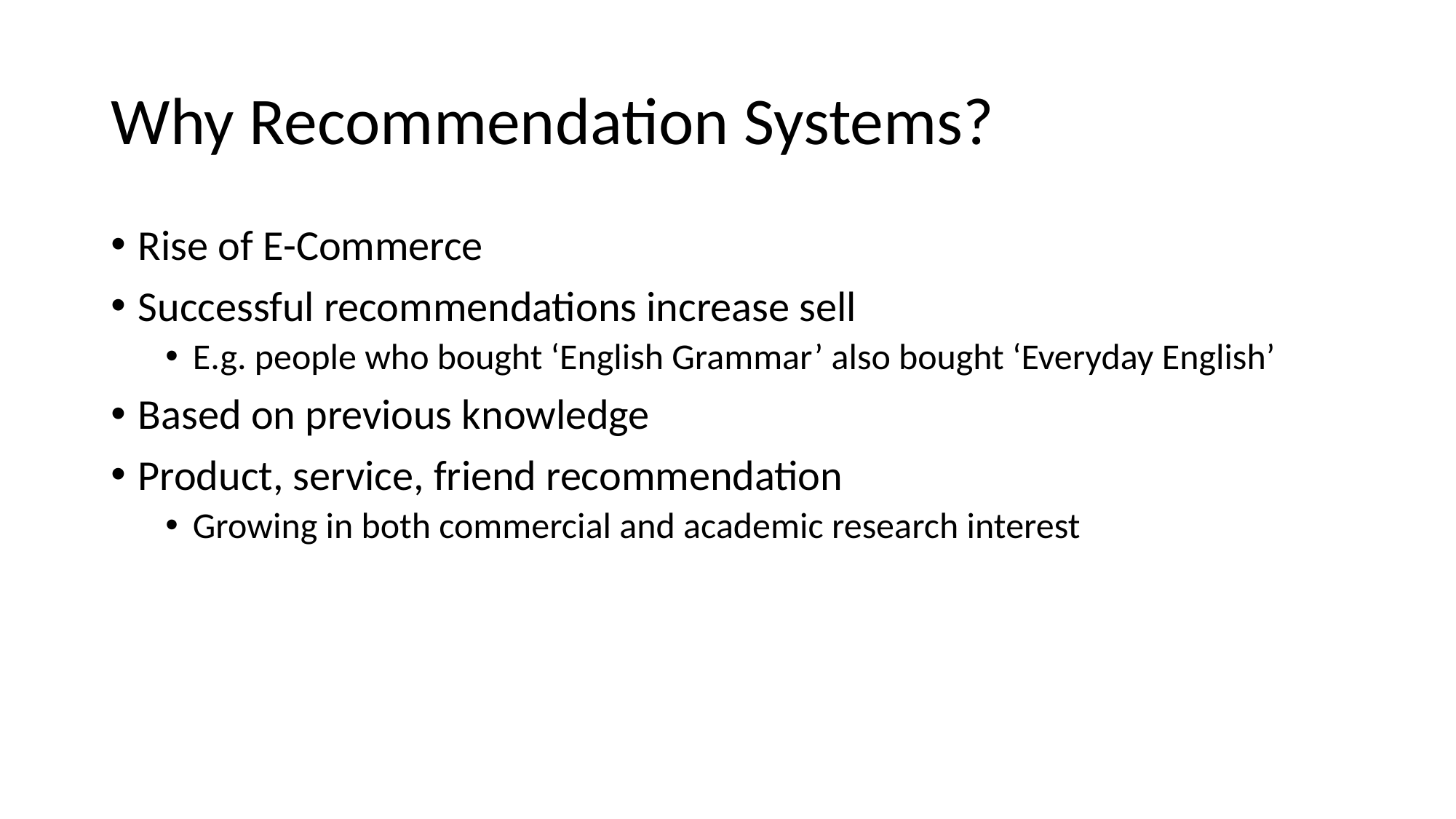

# Why Recommendation Systems?
Rise of E-Commerce
Successful recommendations increase sell
E.g. people who bought ‘English Grammar’ also bought ‘Everyday English’
Based on previous knowledge
Product, service, friend recommendation
Growing in both commercial and academic research interest